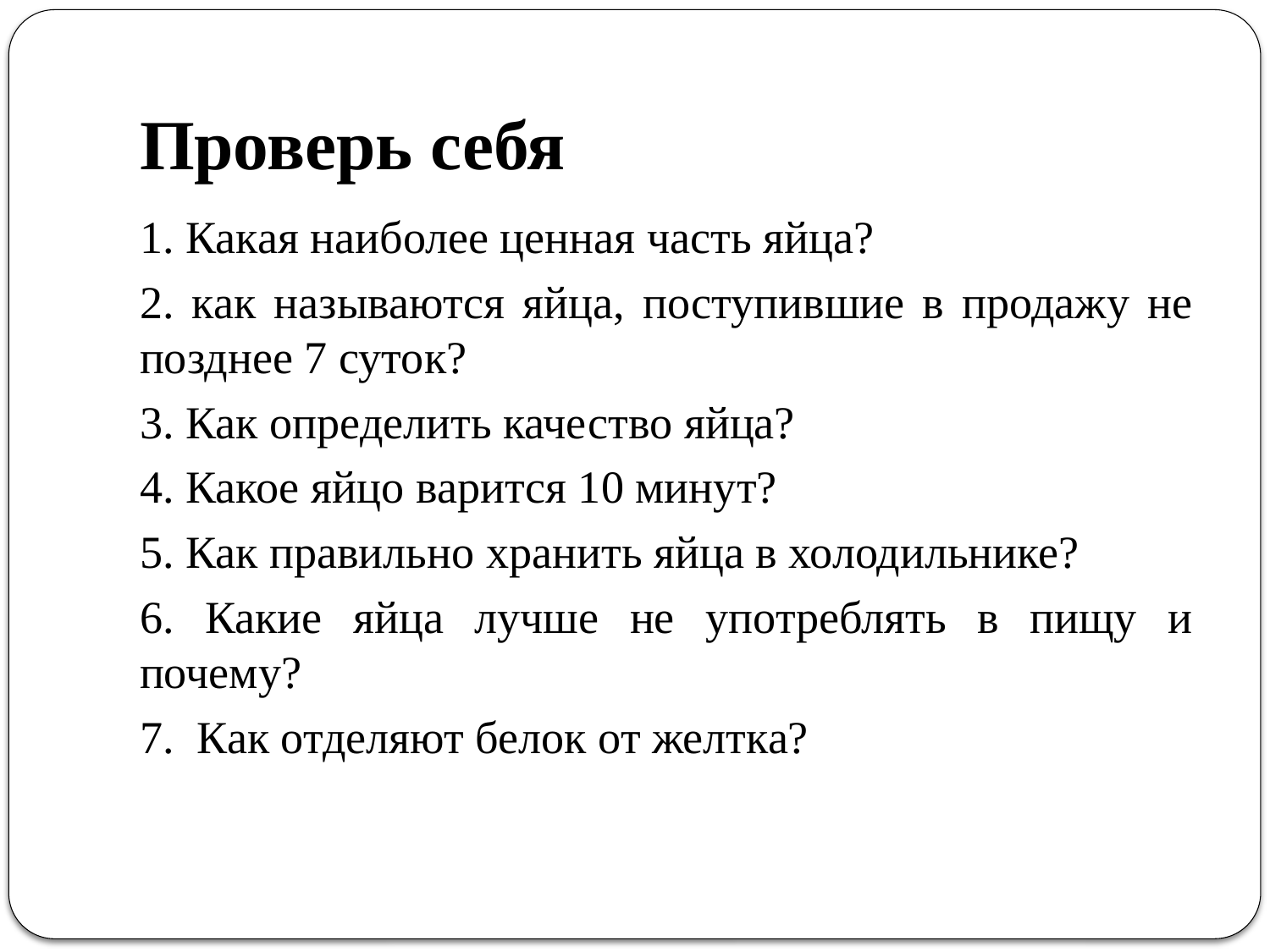

# Проверь себя
1. Какая наиболее ценная часть яйца?
2. как называются яйца, поступившие в продажу не позднее 7 суток?
3. Как определить качество яйца?
4. Какое яйцо варится 10 минут?
5. Как правильно хранить яйца в холодильнике?
6. Какие яйца лучше не употреблять в пищу и почему?
7.  Как отделяют белок от желтка?